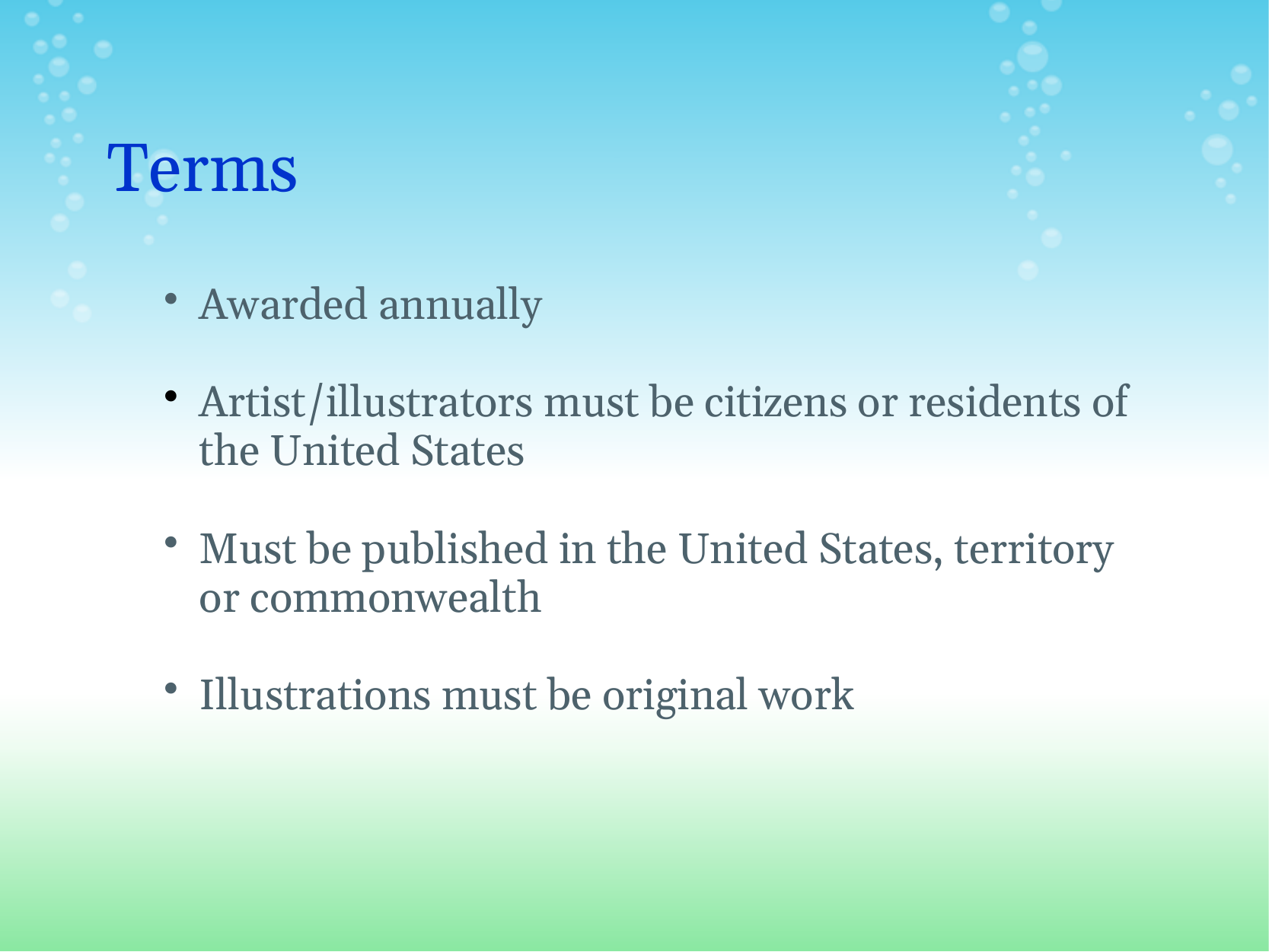

# Terms
Awarded annually

Artist/illustrators must be citizens or residents of the United States

Must be published in the United States, territory or commonwealth

Illustrations must be original work